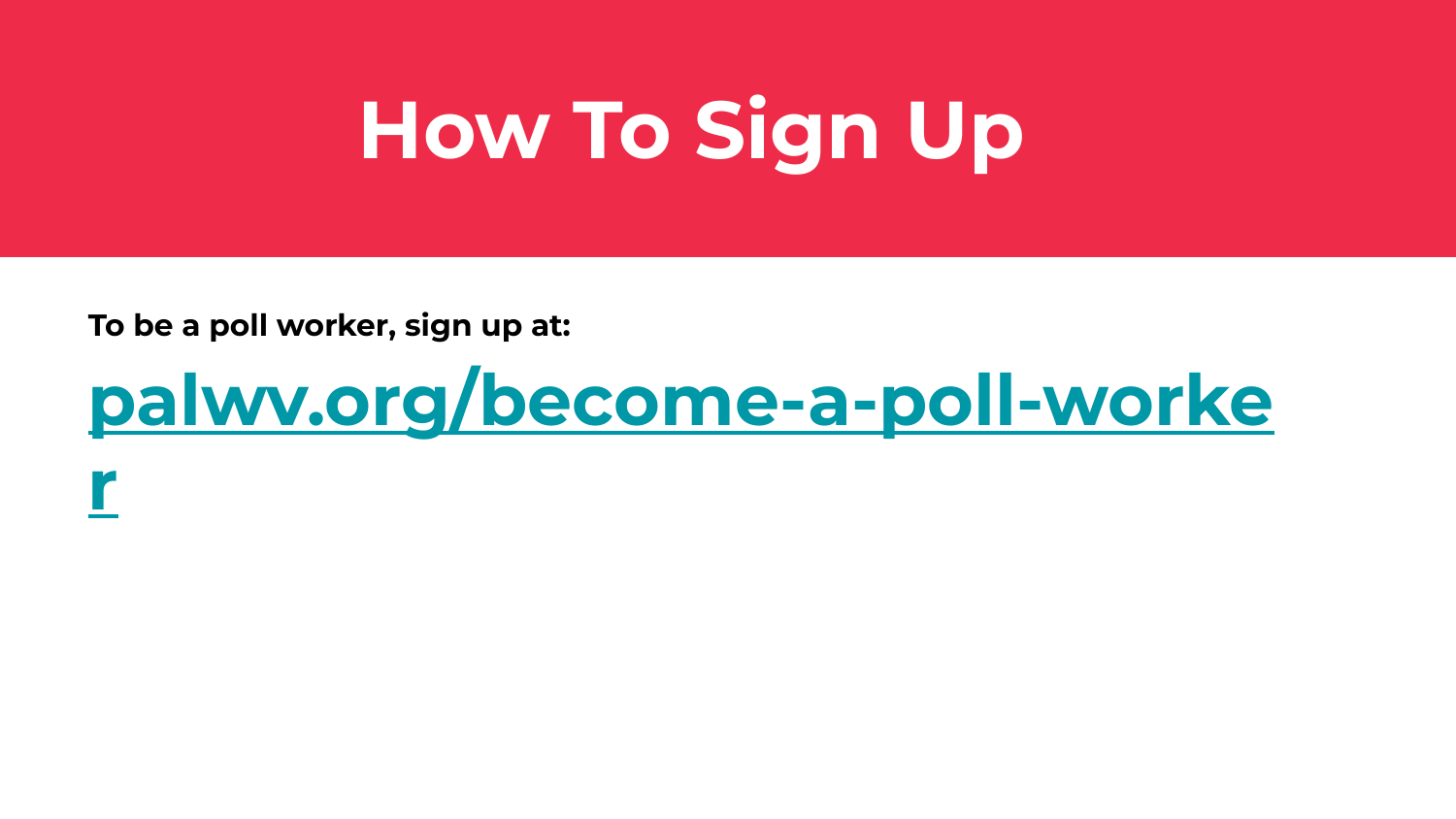

How To Sign Up
#

To be a poll worker, sign up at:
palwv.org/become-a-poll-worker